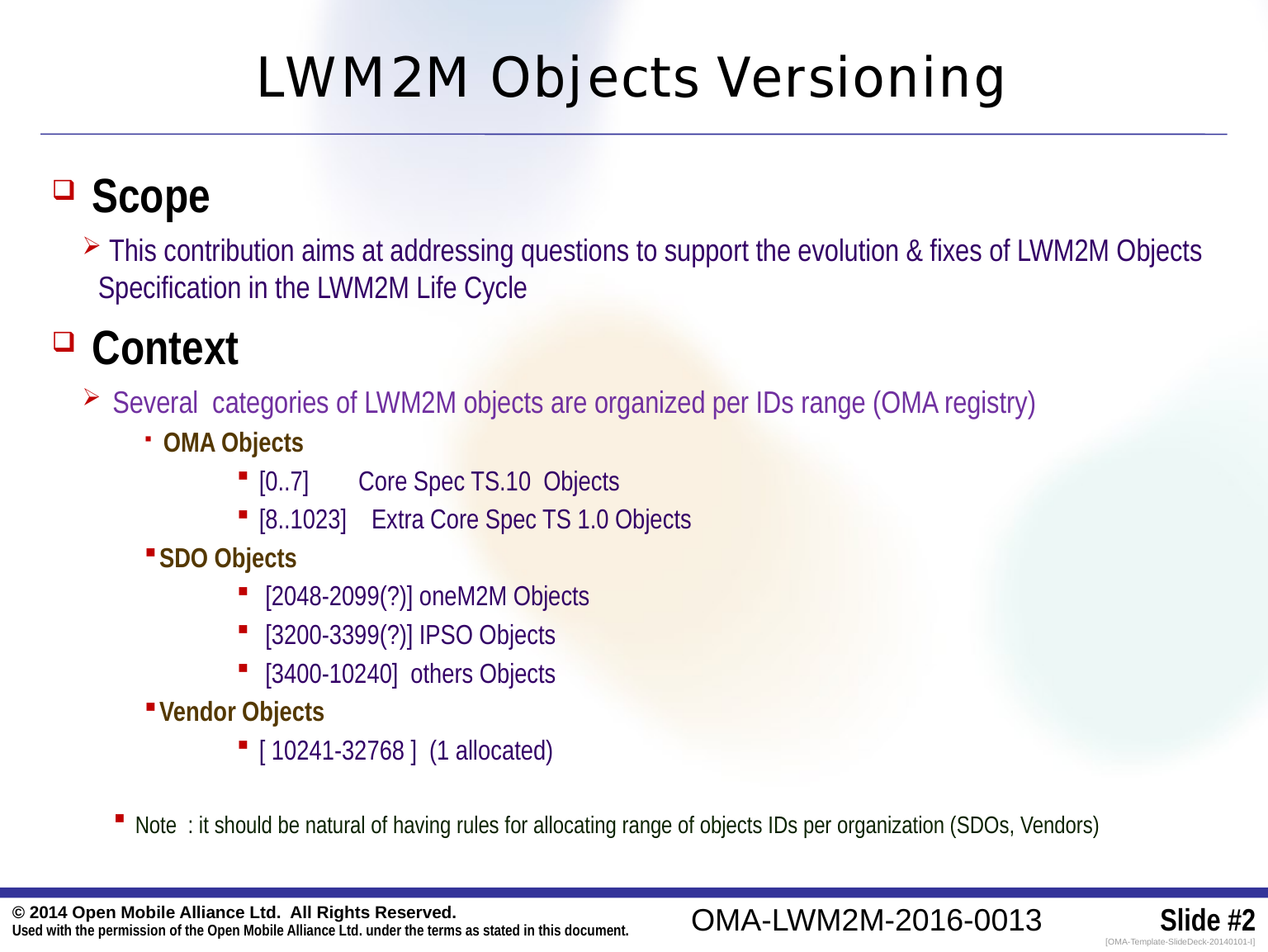

# LWM2M Objects Versioning
  Scope
 This contribution aims at addressing questions to support the evolution & fixes of LWM2M Objects Specification in the LWM2M Life Cycle
  Context
  Several  categories of LWM2M objects are organized per IDs range (OMA registry)
 OMA Objects
 [0..7]        Core Spec TS.10  Objects
 [8..1023]    Extra Core Spec TS 1.0 Objects
SDO Objects
  [2048-2099(?)] oneM2M Objects
  [3200-3399(?)] IPSO Objects
  [3400-10240]  others Objects
Vendor Objects
 [ 10241-32768 ]  (1 allocated)

 Note  : it should be natural of having rules for allocating range of objects IDs per organization (SDOs, Vendors)